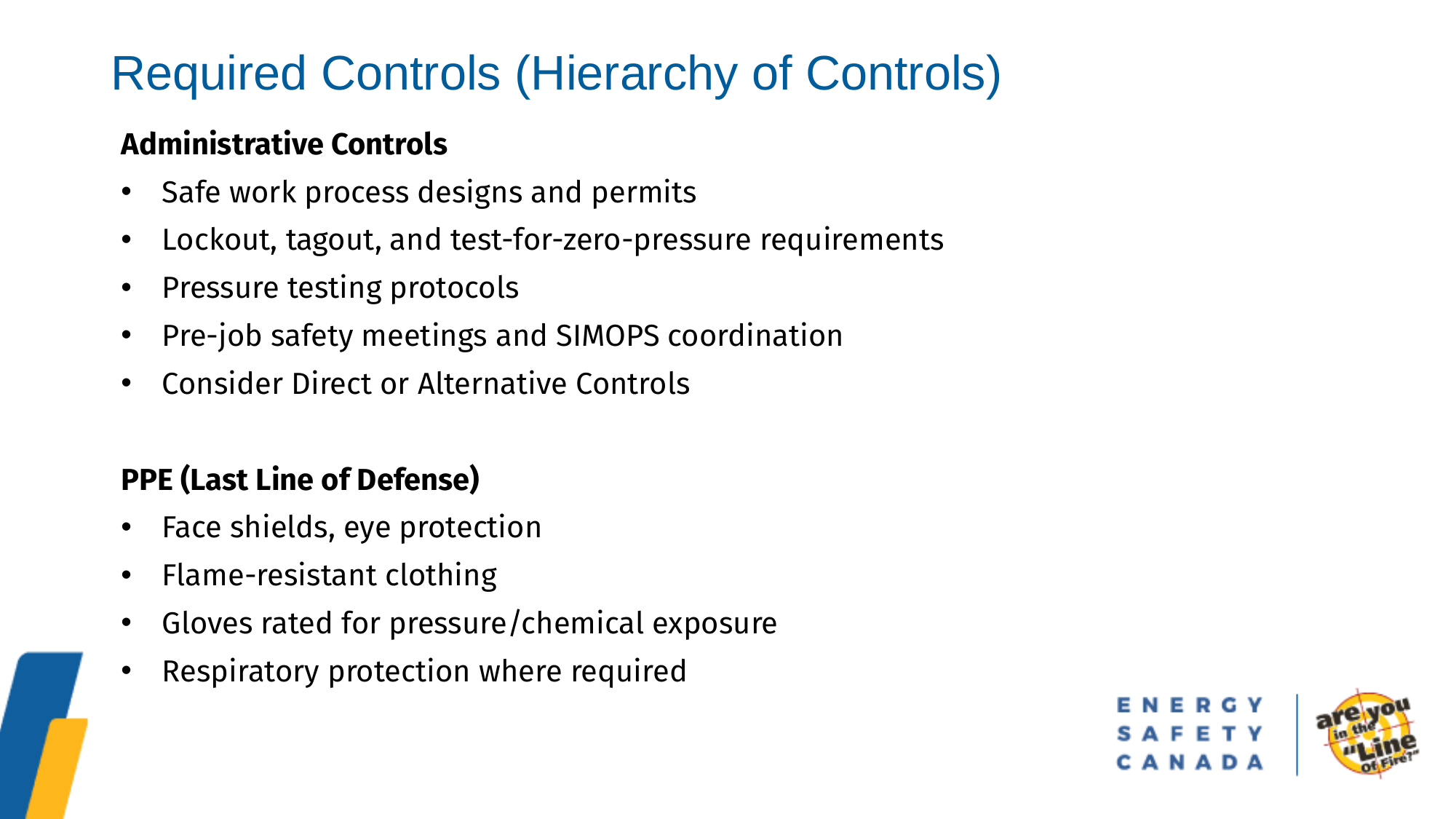

Required Controls (Hierarchy of Controls)
Administrative Controls
Safe work process designs and permits
Lockout, tagout, and test-for-zero-pressure requirements
Pressure testing protocols
Pre-job safety meetings and SIMOPS coordination
Consider Direct or Alternative Controls

PPE (Last Line of Defense)
Face shields, eye protection
Flame-resistant clothing
Gloves rated for pressure/chemical exposure
Respiratory protection where required